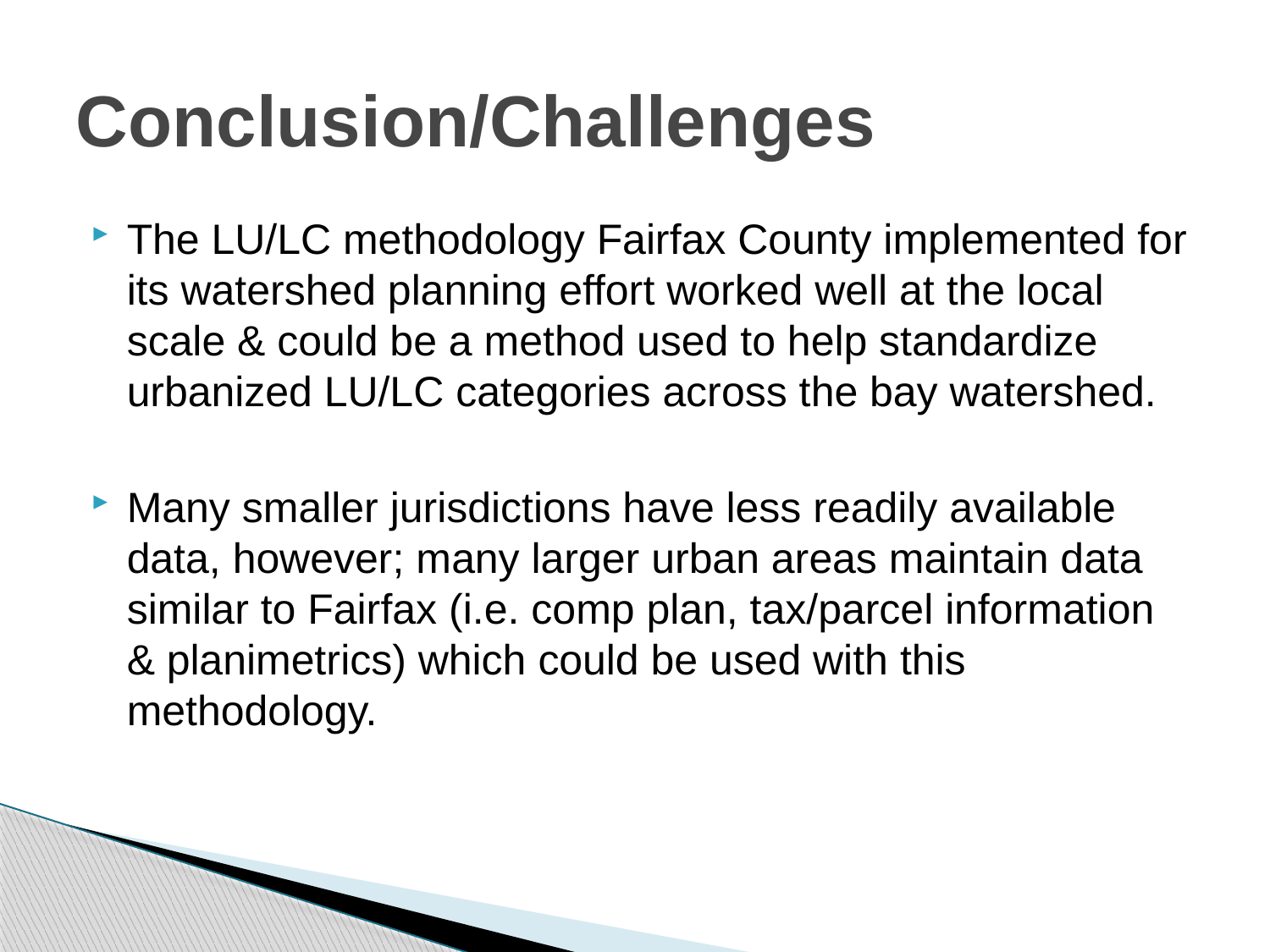

# Conclusion/Challenges
The LU/LC methodology Fairfax County implemented for its watershed planning effort worked well at the local scale & could be a method used to help standardize urbanized LU/LC categories across the bay watershed.

Many smaller jurisdictions have less readily available data, however; many larger urban areas maintain data similar to Fairfax (i.e. comp plan, tax/parcel information & planimetrics) which could be used with this methodology.